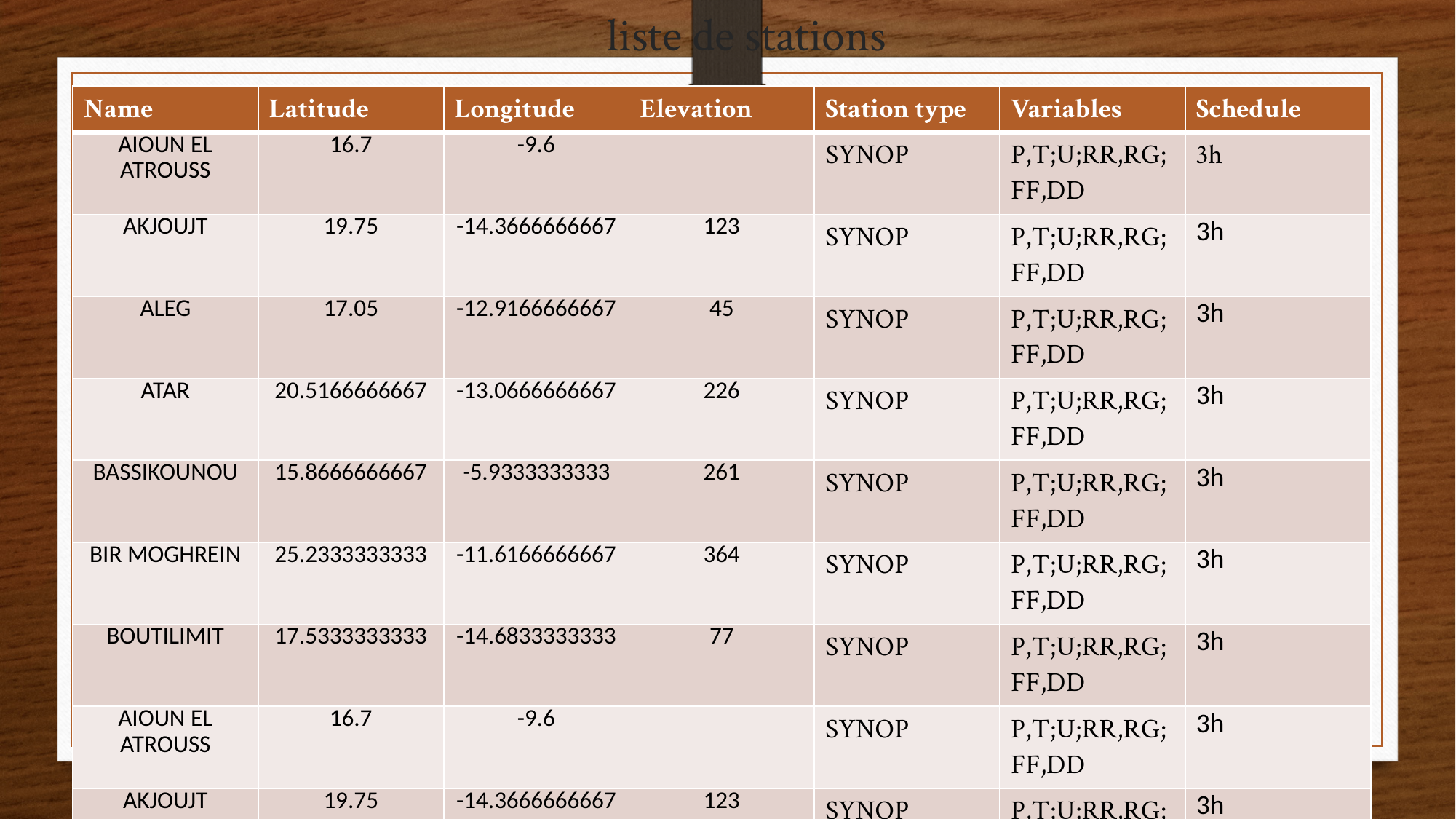

# liste de stations
| Name | Latitude | Longitude | Elevation | Station type | Variables | Schedule |
| --- | --- | --- | --- | --- | --- | --- |
| AIOUN EL ATROUSS | 16.7 | -9.6 |  | SYNOP | P,T;U;RR,RG;FF,DD | 3h |
| AKJOUJT | 19.75 | -14.3666666667 | 123 | SYNOP | P,T;U;RR,RG;FF,DD | 3h |
| ALEG | 17.05 | -12.9166666667 | 45 | SYNOP | P,T;U;RR,RG;FF,DD | 3h |
| ATAR | 20.5166666667 | -13.0666666667 | 226 | SYNOP | P,T;U;RR,RG;FF,DD | 3h |
| BASSIKOUNOU | 15.8666666667 | -5.9333333333 | 261 | SYNOP | P,T;U;RR,RG;FF,DD | 3h |
| BIR MOGHREIN | 25.2333333333 | -11.6166666667 | 364 | SYNOP | P,T;U;RR,RG;FF,DD | 3h |
| BOUTILIMIT | 17.5333333333 | -14.6833333333 | 77 | SYNOP | P,T;U;RR,RG;FF,DD | 3h |
| AIOUN EL ATROUSS | 16.7 | -9.6 |  | SYNOP | P,T;U;RR,RG;FF,DD | 3h |
| AKJOUJT | 19.75 | -14.3666666667 | 123 | SYNOP | P,T;U;RR,RG;FF,DD | 3h |
| ZOUEIRATT | -12,47 | 22,75 |  | SYNOP | P,T;U;RR,RG;FF,DD | 3h |
| BIR OUM GUREINE | -11,58 | 25,23 |  | SYNOP | P,T;U;RR,RG;FF,DD | 3h |
| AKJOUJT | -14,38 | 19,75 |  | SYNOP | P,T;U;RR,RG;FF,DD | 3h |
| NKC Aéroport | -16,00 | 18,08 |  | SYNOP | P,T;U;RR,RG;FF,DD | 3h |
| BOUTILIMIT | -14,70 | 17,54 |  | SYNOP | P,T;U;RR,RG;FF,DD |  |